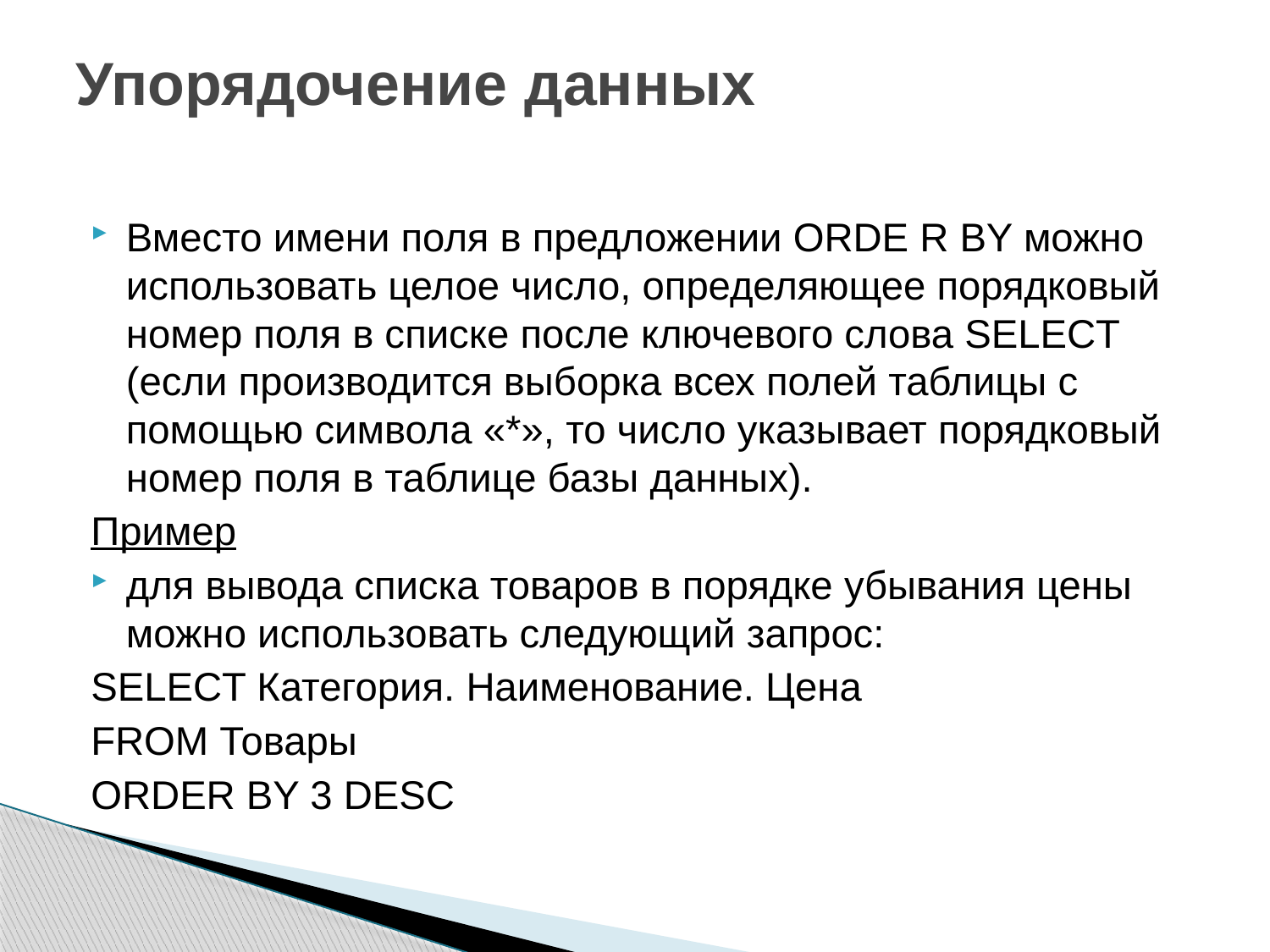

# Упорядочение данных
Вместо имени поля в предложении ORDE R BY можно использовать целое число, определяющее порядковый номер поля в списке после ключевого слова SELECT (если производится выборка всех полей таблицы с помощью символа «*», то число указывает порядковый номер поля в таблице базы данных).
Пример
для вывода списка товаров в порядке убывания цены можно использовать следующий запрос:
SELECT Категория. Наименование. Цена
FROM Товары
ORDER BY 3 DESC